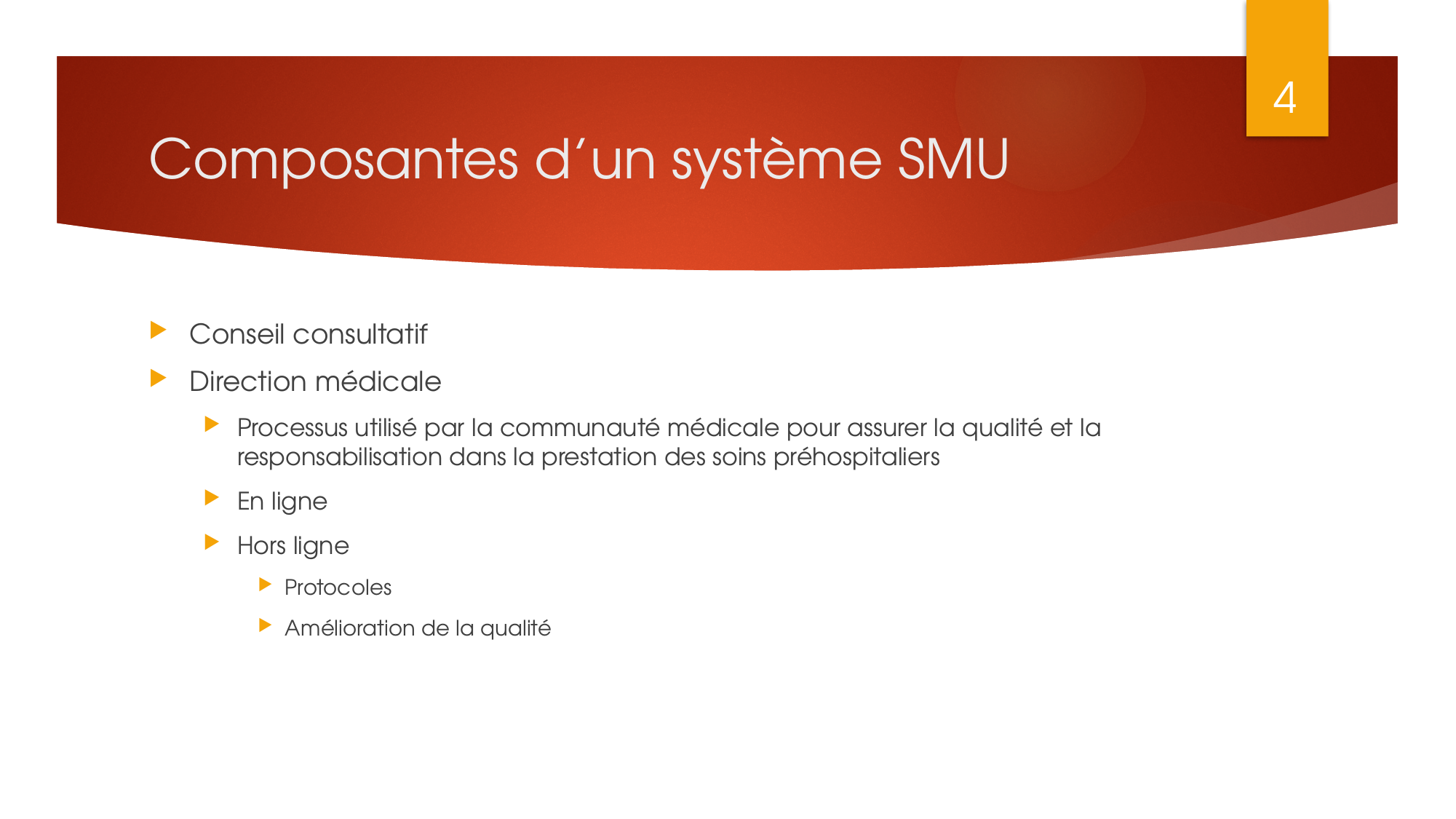

4
# Composantes d’un système SMU
Conseil consultatif
Direction médicale
Processus utilisé par la communauté médicale pour assurer la qualité et la responsabilisation dans la prestation des soins préhospitaliers
En ligne
Hors ligne
Protocoles
Amélioration de la qualité